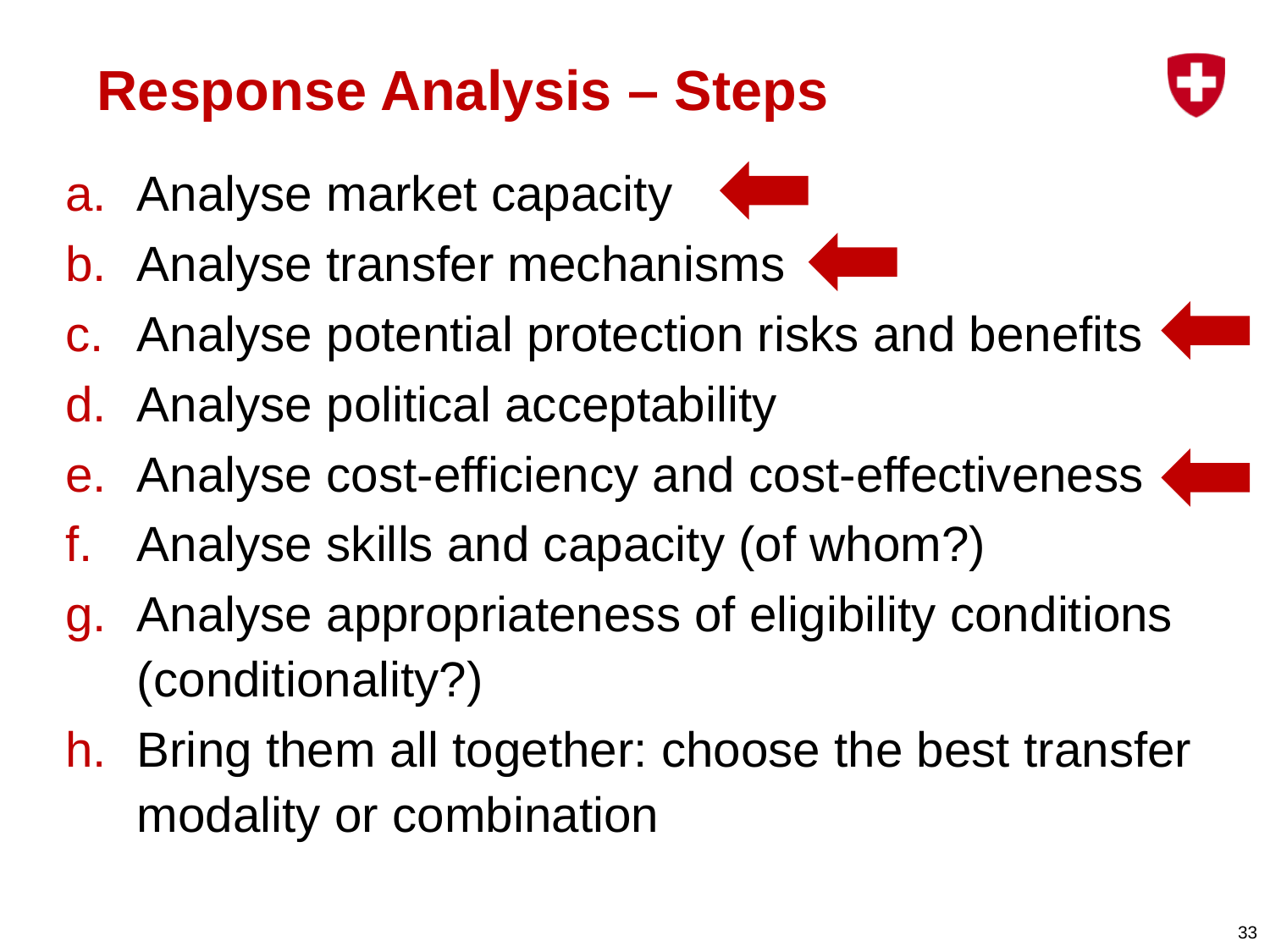

# Response Analysis – Steps
Analyse market capacity
Analyse transfer mechanisms
Analyse potential protection risks and benefits
Analyse political acceptability
Analyse cost-efficiency and cost-effectiveness
Analyse skills and capacity (of whom?)
Analyse appropriateness of eligibility conditions (conditionality?)
Bring them all together: choose the best transfer modality or combination

33